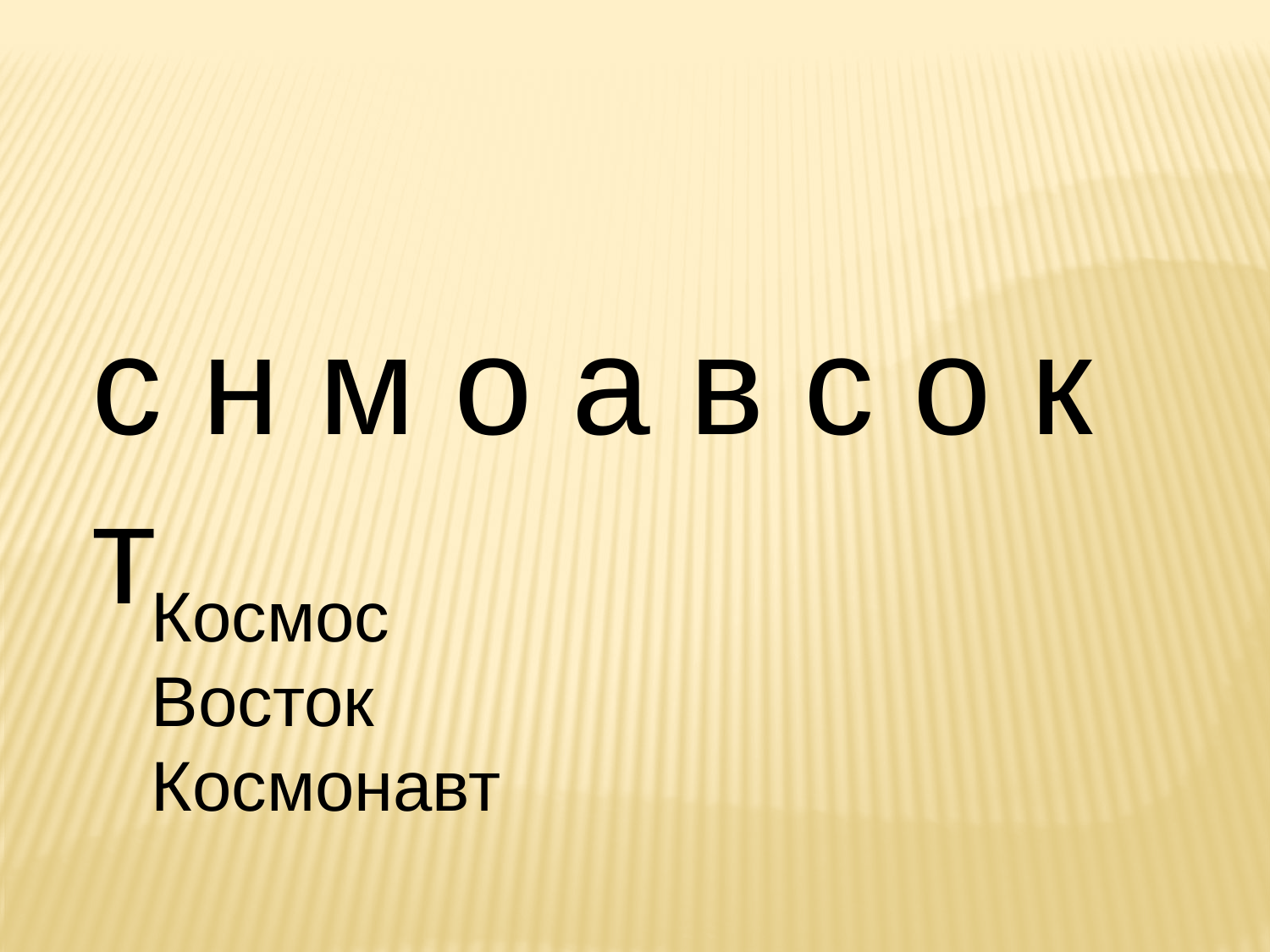

с н м о а в с о к т

Космос
Восток
Космонавт